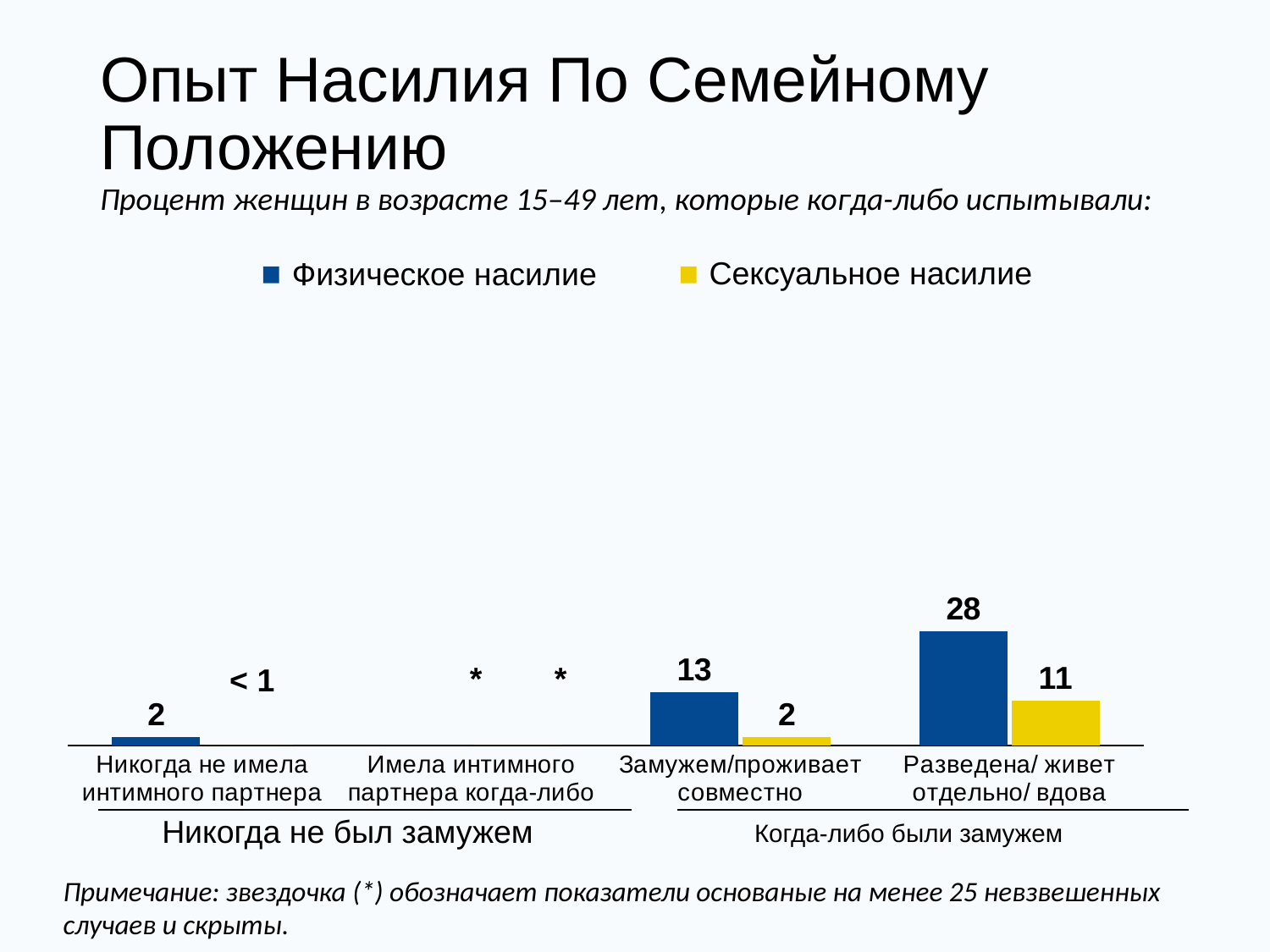

# Опыт Насилия По Семейному Положению
Процент женщин в возрасте 15–49 лет, которые когда-либо испытывали:
Сексуальное насилие

Физическое насилие

### Chart

| Category | Физическое насилие любым агрессором с возраста 15 лет | Сексуальное насилие любым агрессором |
|---|---|---|
| Никогда не имела интимного партнера | 2.0 | 0.0 |
| Имела интимного партнера когда-либо | 0.0 | 0.0 |
| Замужем/проживает совместно | 13.0 | 2.0 |
| Разведена/ живет отдельно/ вдова | 28.0 | 11.0 |
Никогда не был замужем
Когда-либо были замужем
< 1
Примечание: звездочка (*) обозначает показатели основаные на менее 25 невзвешенных случаев и скрыты.